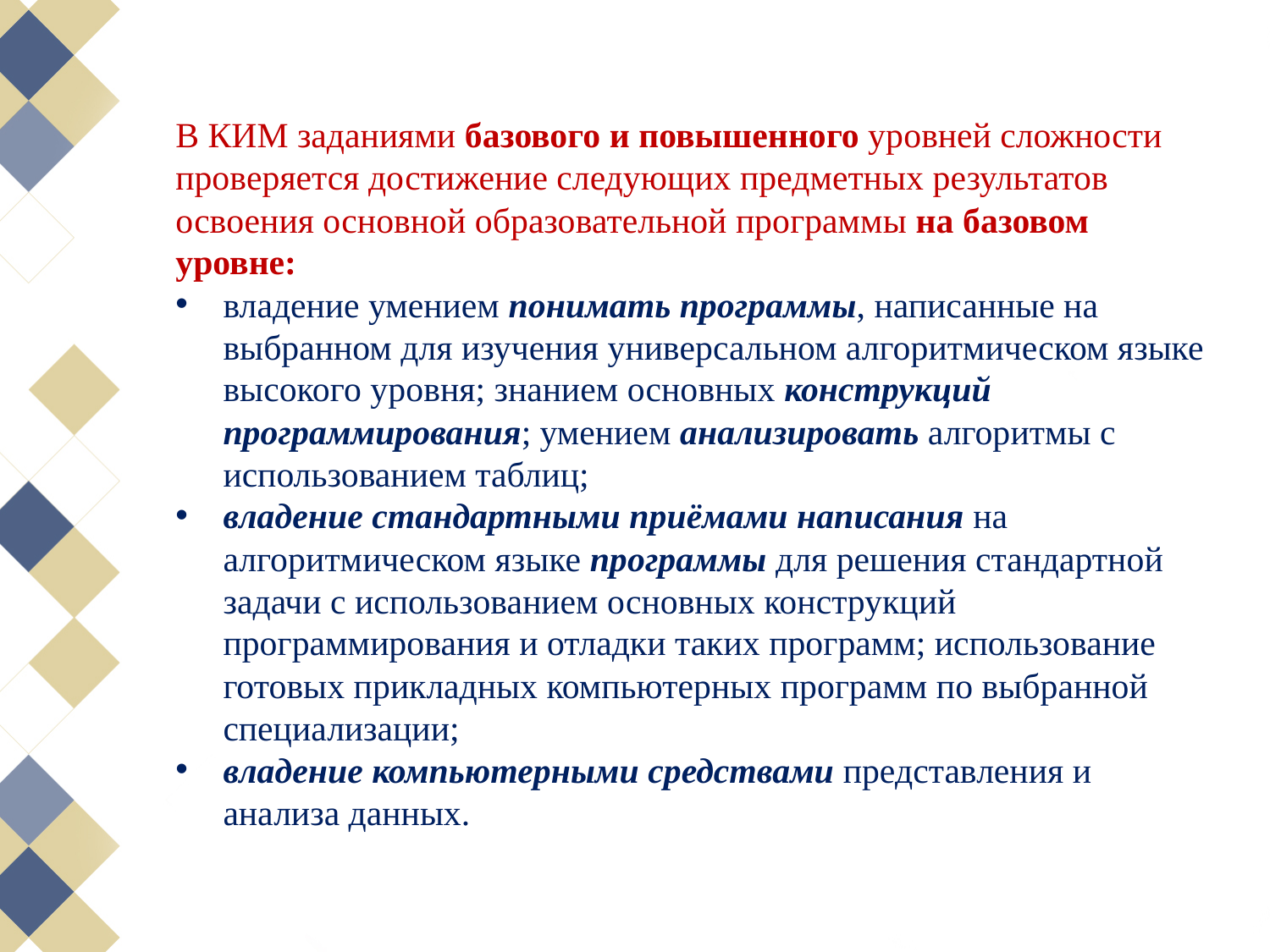

В КИМ заданиями базового и повышенного уровней сложности проверяется достижение следующих предметных результатов освоения основной образовательной программы на базовом уровне:
владение умением понимать программы, написанные на выбранном для изучения универсальном алгоритмическом языке высокого уровня; знанием основных конструкций программирования; умением анализировать алгоритмы с использованием таблиц;
владение стандартными приёмами написания на алгоритмическом языке программы для решения стандартной задачи с использованием основных конструкций программирования и отладки таких программ; использование готовых прикладных компьютерных программ по выбранной специализации;
владение компьютерными средствами представления и анализа данных.